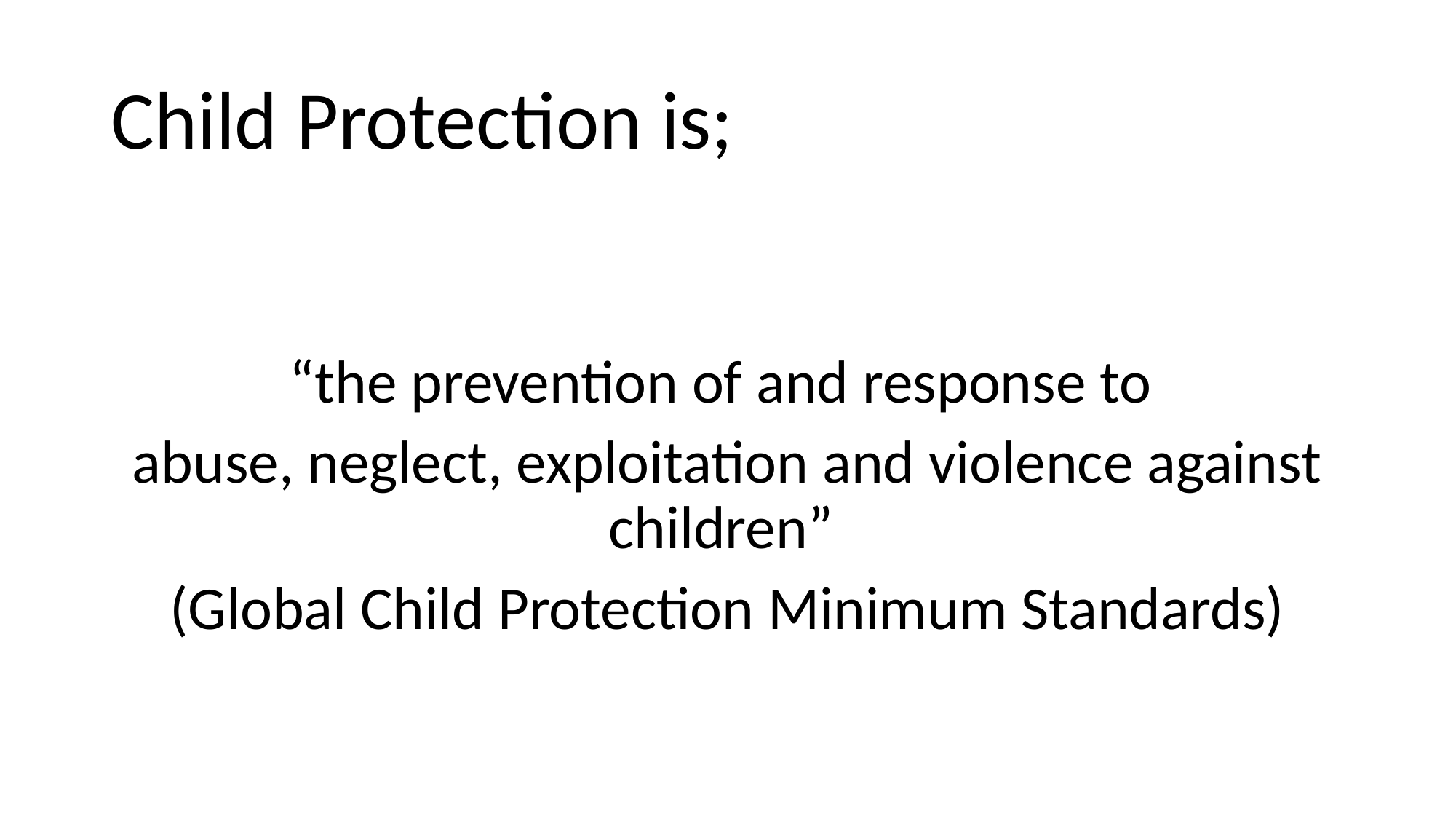

# Child Protection is;

“the prevention of and response to
abuse, neglect, exploitation and violence against children”
(Global Child Protection Minimum Standards)